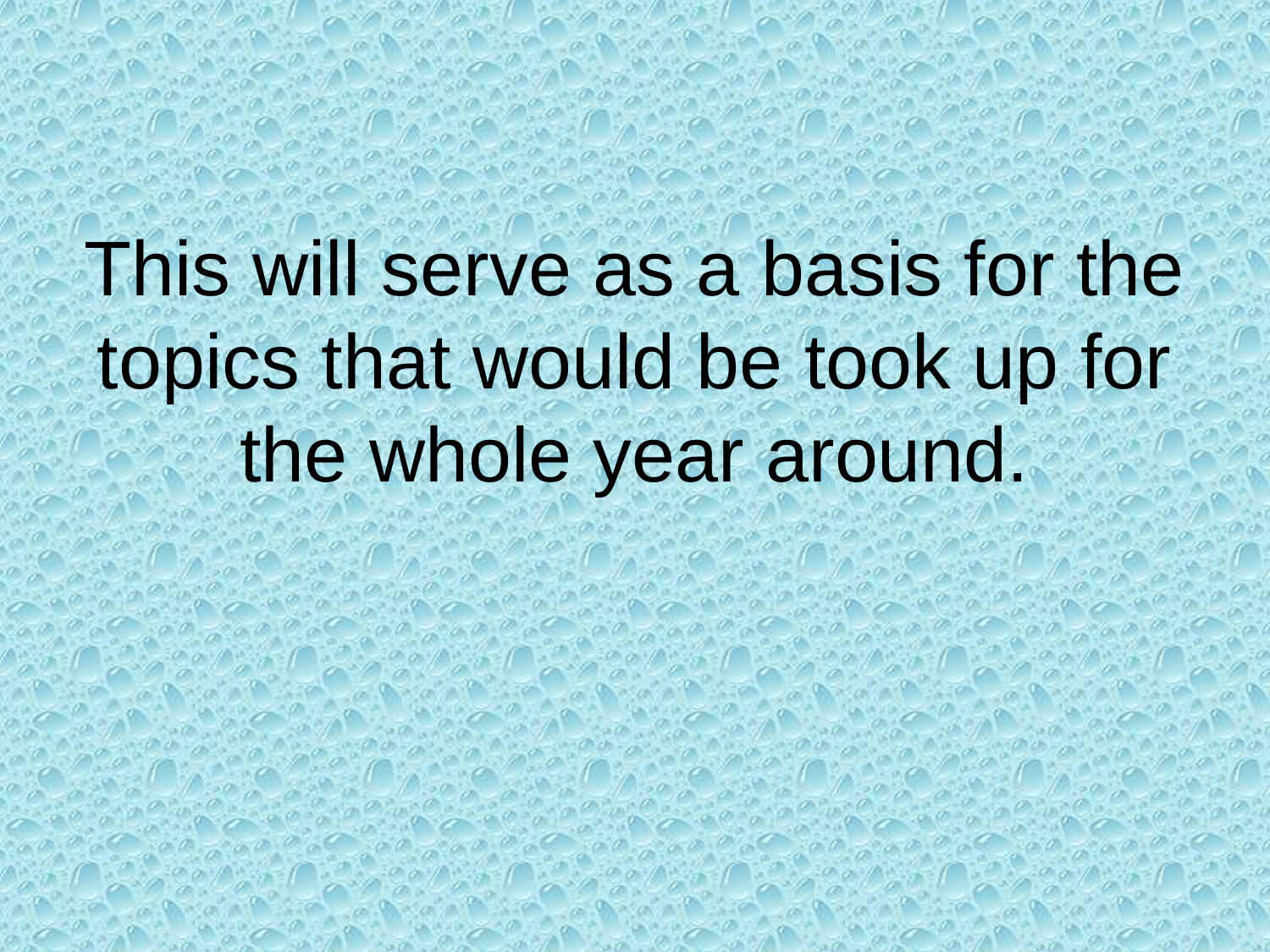

# This will serve as a basis for the topics that would be took up for the whole year around.